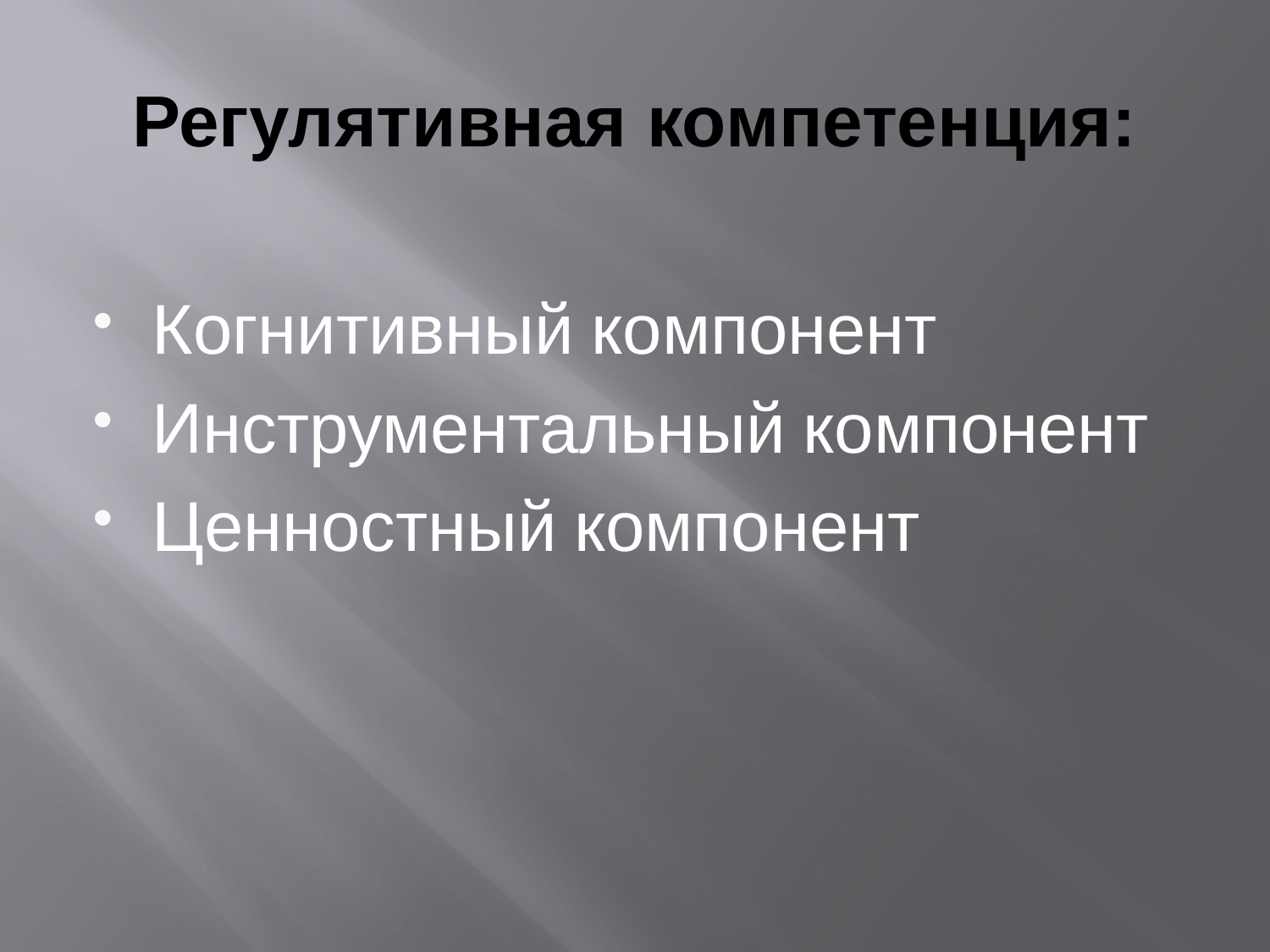

# Регулятивная компетенция:
Когнитивный компонент
Инструментальный компонент
Ценностный компонент